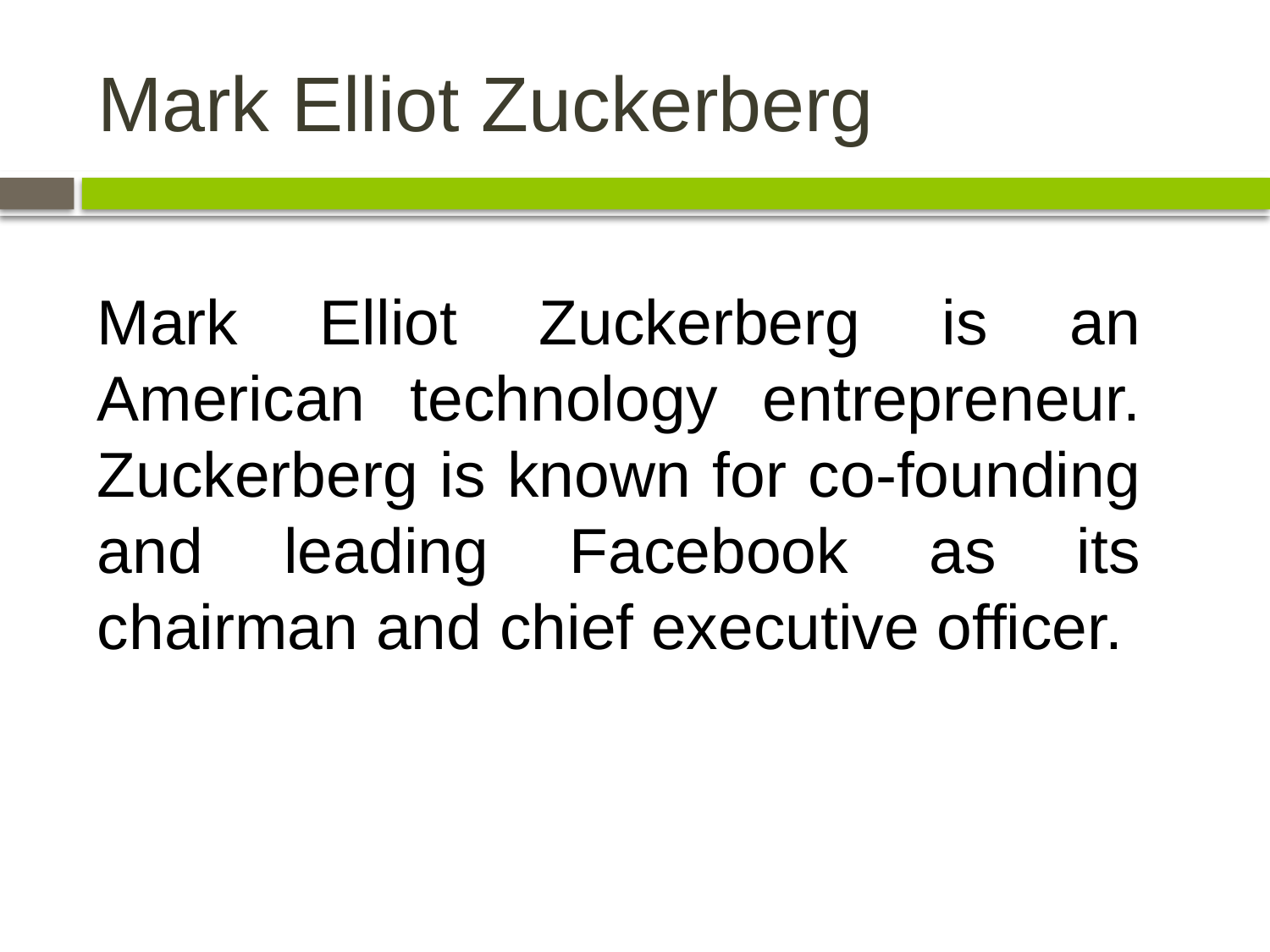

# Mark Elliot Zuckerberg
Mark Elliot Zuckerberg is an American technology entrepreneur. Zuckerberg is known for co-founding and leading Facebook as its chairman and chief executive officer.